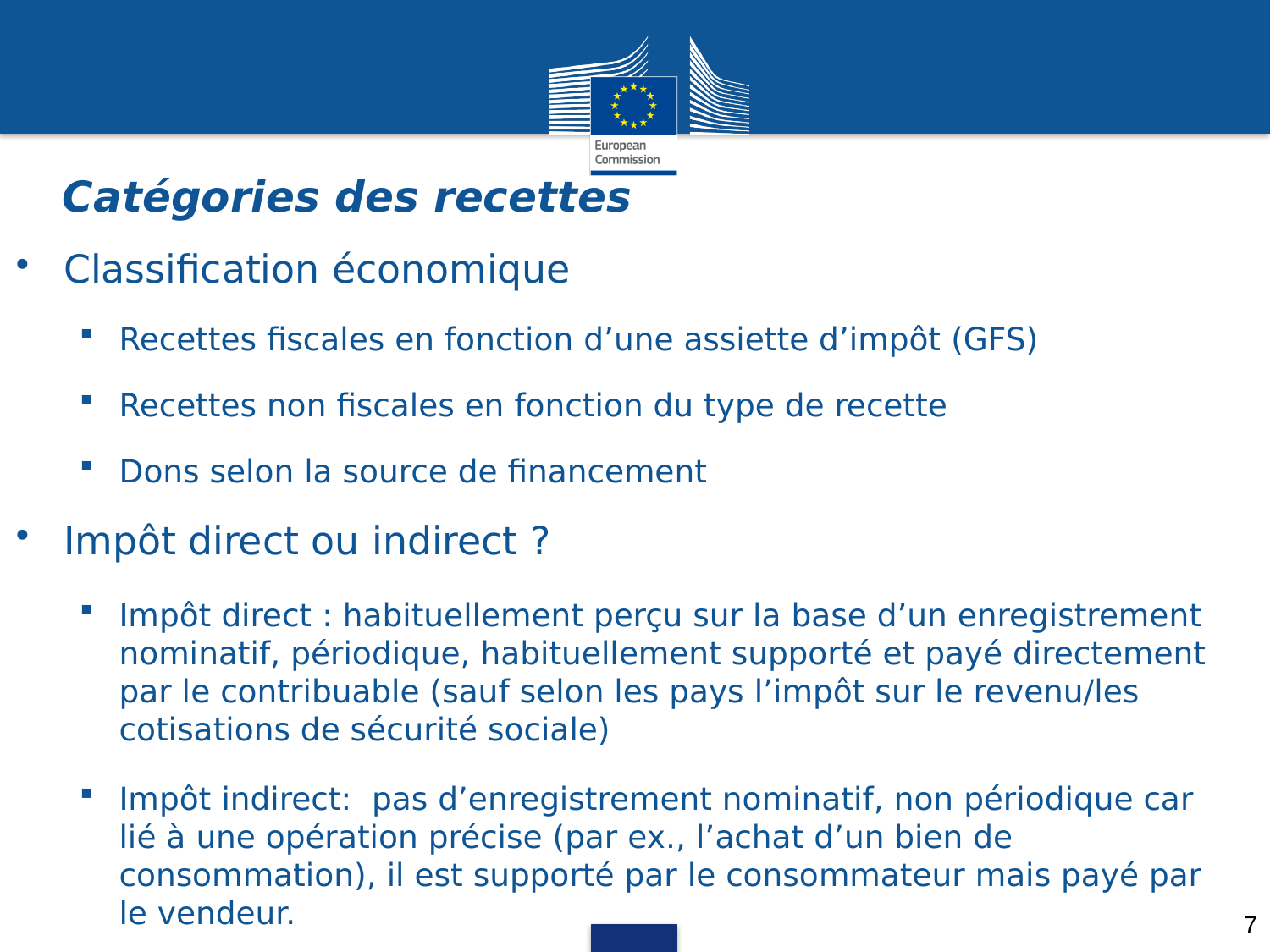

Catégories des recettes
Classification économique
Recettes fiscales en fonction d’une assiette d’impôt (GFS)
Recettes non fiscales en fonction du type de recette
Dons selon la source de financement
Impôt direct ou indirect ?
Impôt direct : habituellement perçu sur la base d’un enregistrement nominatif, périodique, habituellement supporté et payé directement par le contribuable (sauf selon les pays l’impôt sur le revenu/les cotisations de sécurité sociale)
Impôt indirect:  pas d’enregistrement nominatif, non périodique car lié à une opération précise (par ex., l’achat d’un bien de consommation), il est supporté par le consommateur mais payé par le vendeur.

7